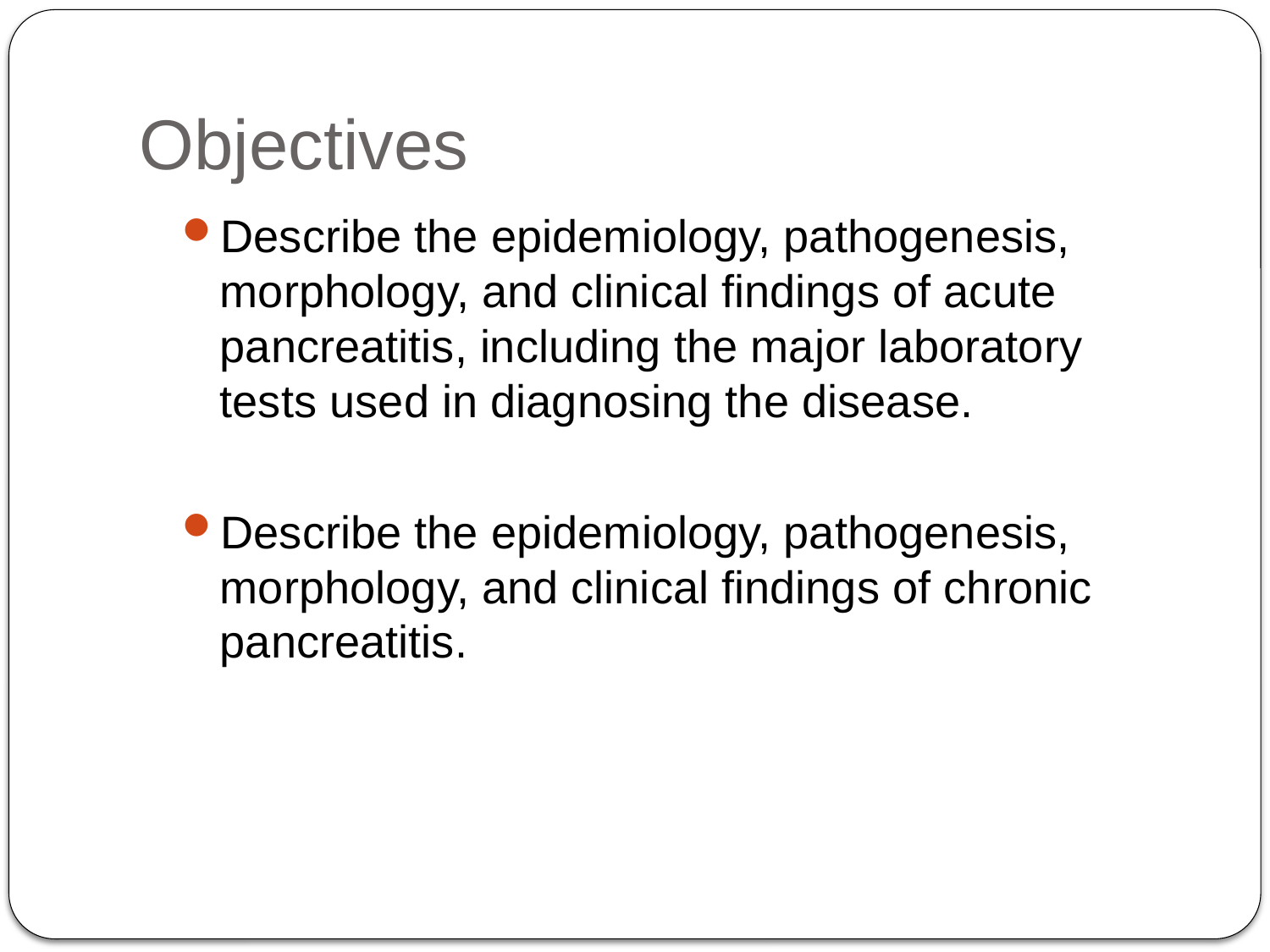

# Objectives
Describe the epidemiology, pathogenesis, morphology, and clinical findings of acute pancreatitis, including the major laboratory tests used in diagnosing the disease.

Describe the epidemiology, pathogenesis, morphology, and clinical findings of chronic pancreatitis.